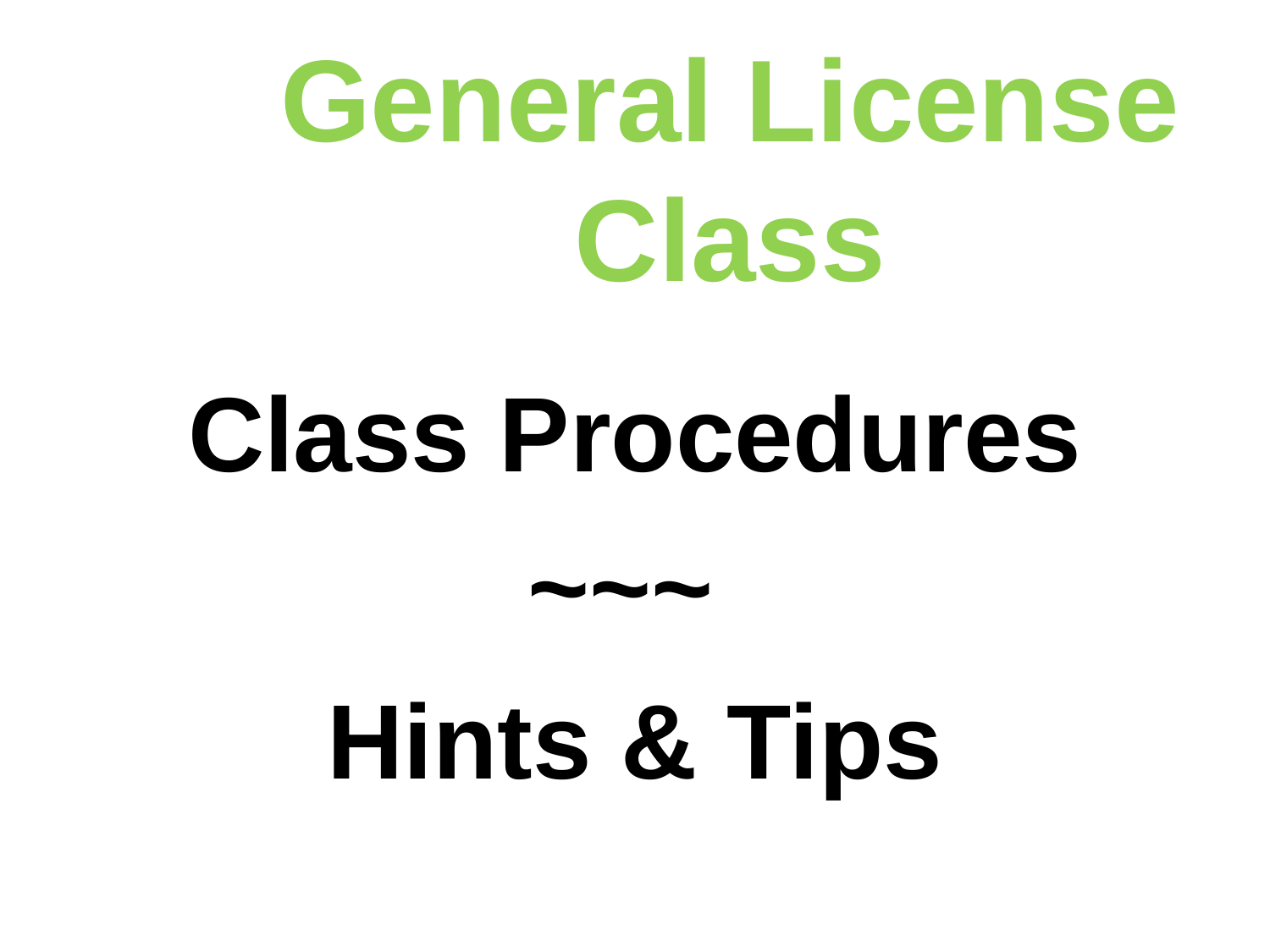

General License Class
Class Procedures
~~~
Hints & Tips